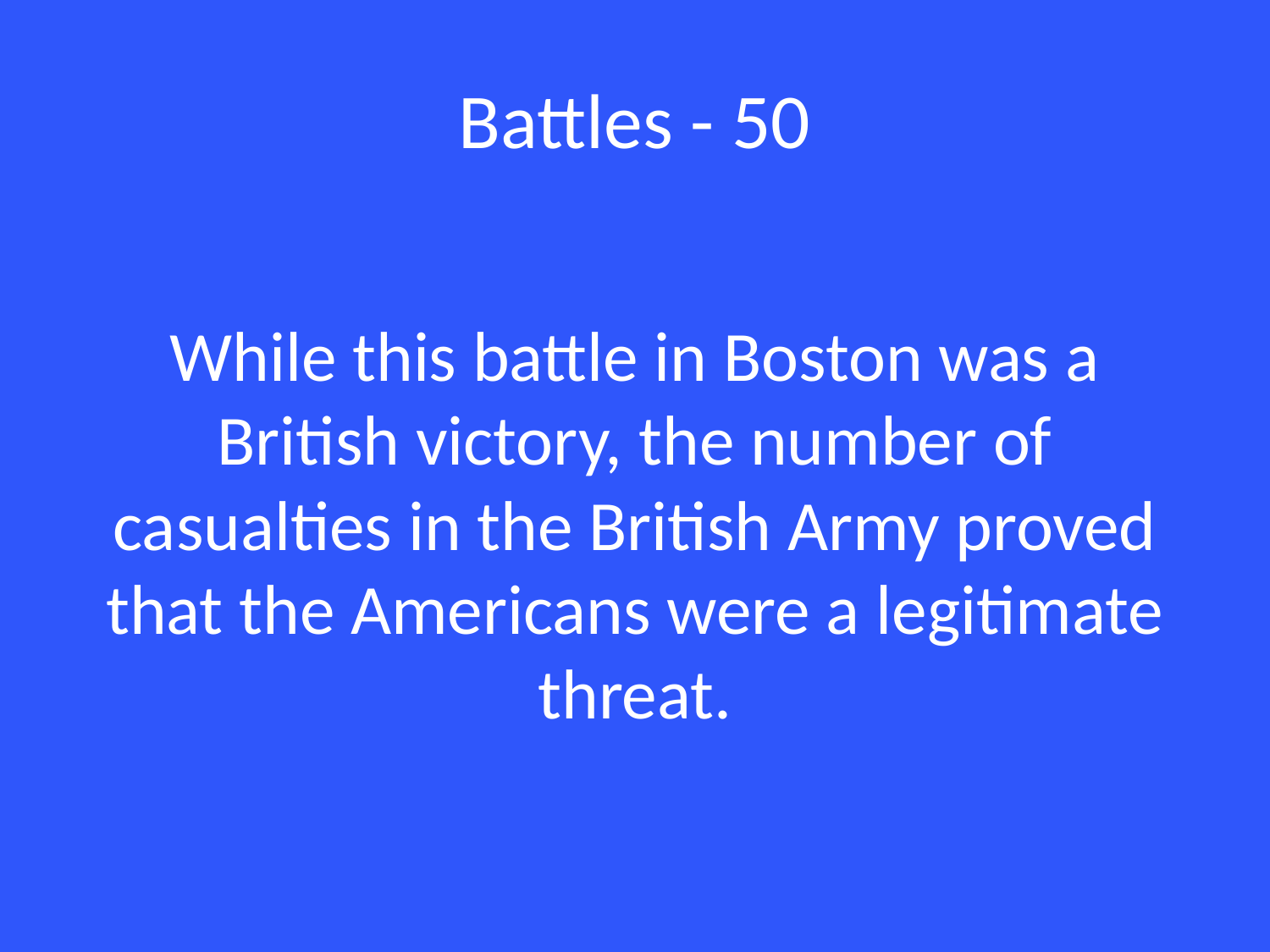

# Battles - 50

While this battle in Boston was a British victory, the number of casualties in the British Army proved that the Americans were a legitimate threat.